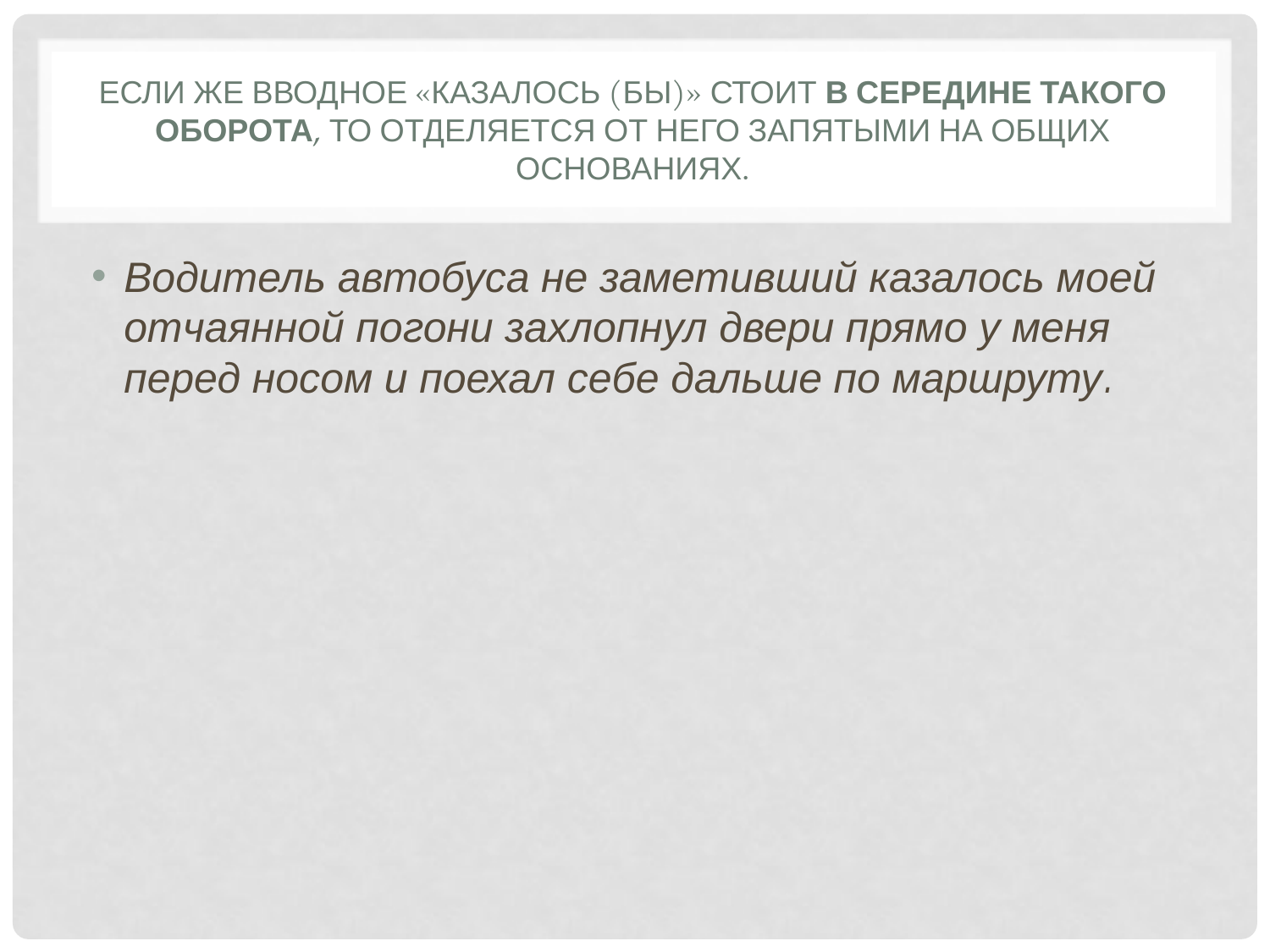

# Если же вводное «казалось (бы)» стоит в середине такого оборота, то отделяется от него запятыми на общих основаниях.
Водитель автобуса не заметивший казалось моей отчаянной погони захлопнул двери прямо у меня перед носом и поехал себе дальше по маршруту.